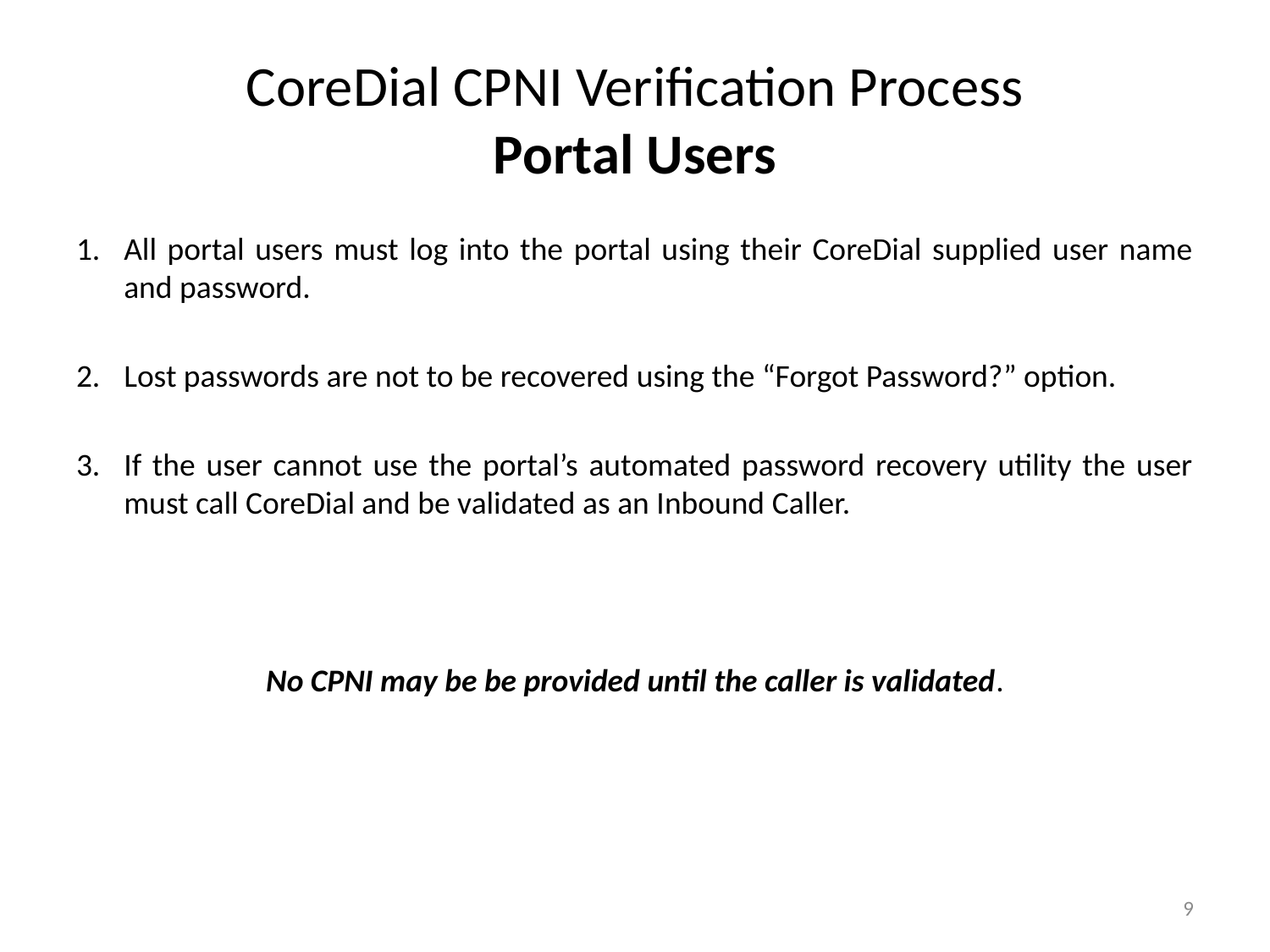

# CoreDial CPNI Verification Process Portal Users
All portal users must log into the portal using their CoreDial supplied user name and password.

Lost passwords are not to be recovered using the “Forgot Password?” option.

If the user cannot use the portal’s automated password recovery utility the user must call CoreDial and be validated as an Inbound Caller.

No CPNI may be be provided until the caller is validated.
9